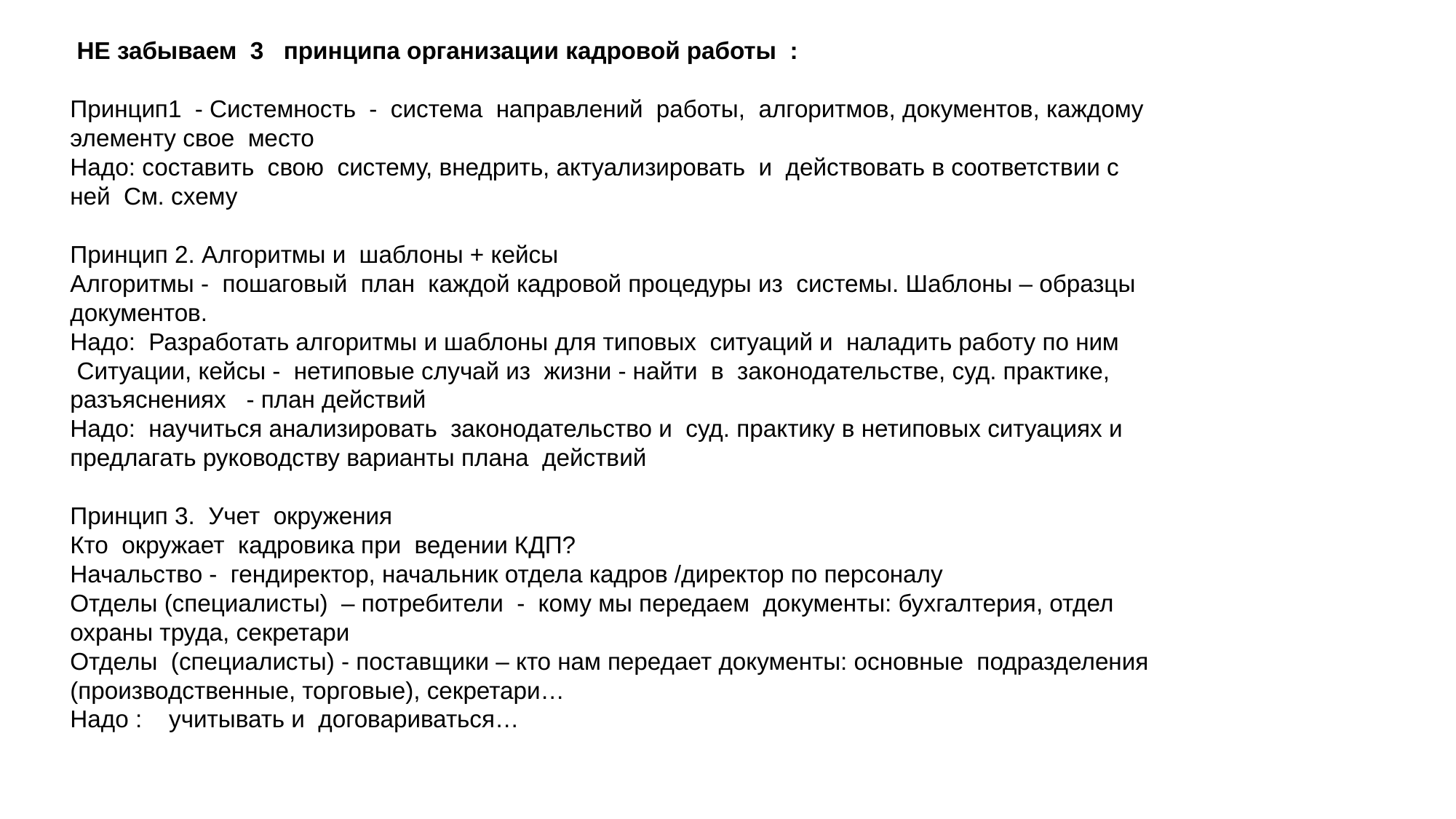

НЕ забываем  3   принципа организации кадровой работы  :

Принцип1  - Системность  -  система  направлений  работы,  алгоритмов, документов, каждому элементу свое  место
Надо: составить  свою  систему, внедрить, актуализировать  и  действовать в соответствии с  ней  См. схему

Принцип 2. Алгоритмы и  шаблоны + кейсы
Алгоритмы -  пошаговый  план  каждой кадровой процедуры из  системы. Шаблоны – образцы  документов.
Надо:  Разработать алгоритмы и шаблоны для типовых  ситуаций и  наладить работу по ним
 Ситуации, кейсы -  нетиповые случай из  жизни - найти  в  законодательстве, суд. практике,  разъяснениях   - план действий
Надо:  научиться анализировать  законодательство и  суд. практику в нетиповых ситуациях и предлагать руководству варианты плана  действий

Принцип 3.  Учет  окружения
Кто  окружает  кадровика при  ведении КДП?
Начальство -  гендиректор, начальник отдела кадров /директор по персоналу
Отделы (специалисты)  – потребители  -  кому мы передаем  документы: бухгалтерия, отдел  охраны труда, секретари
Отделы  (специалисты) - поставщики – кто нам передает документы: основные  подразделения (производственные, торговые), секретари…
Надо :    учитывать и  договариваться…